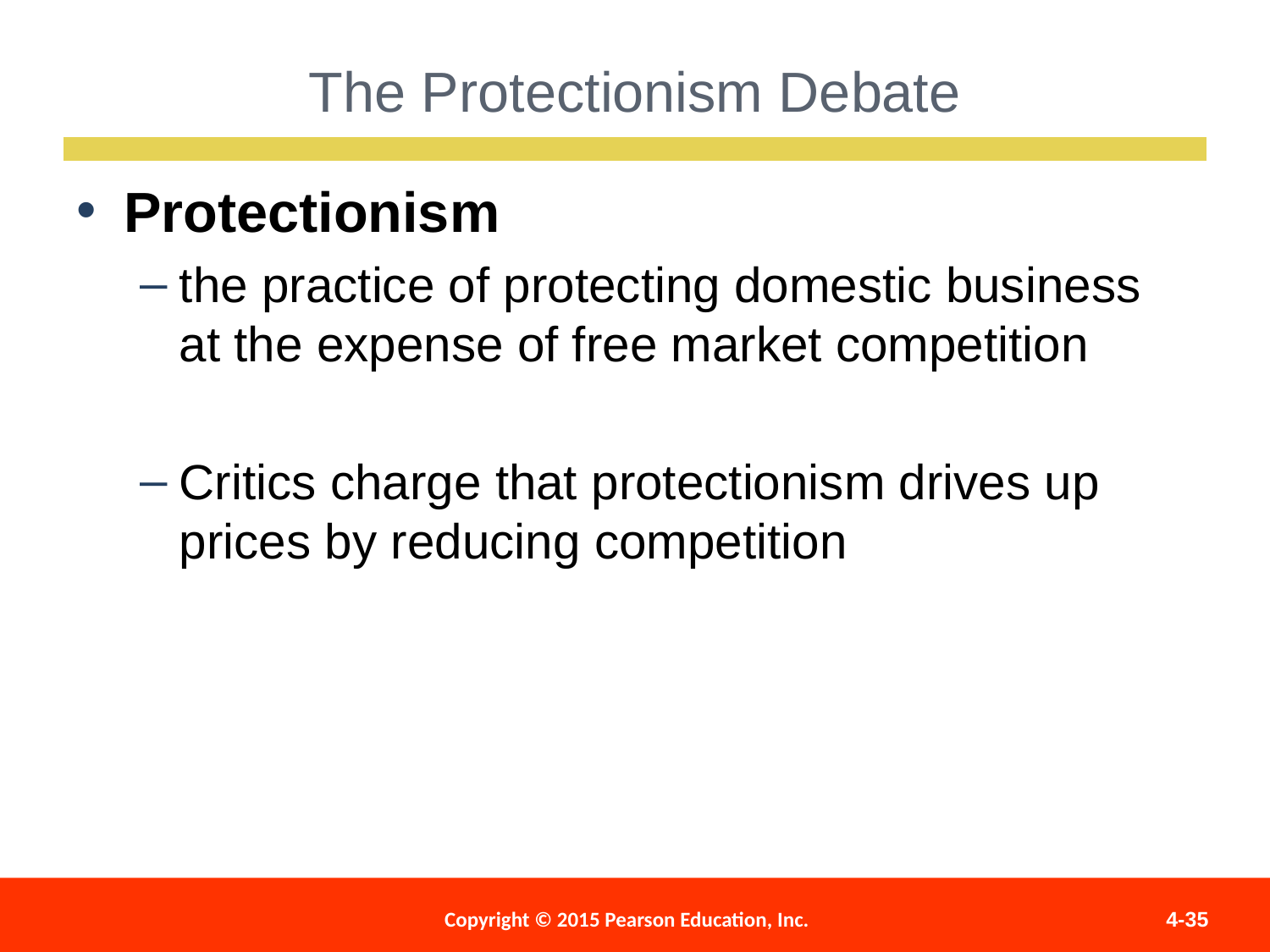

The Protectionism Debate
Protectionism
the practice of protecting domestic business at the expense of free market competition

Critics charge that protectionism drives up prices by reducing competition